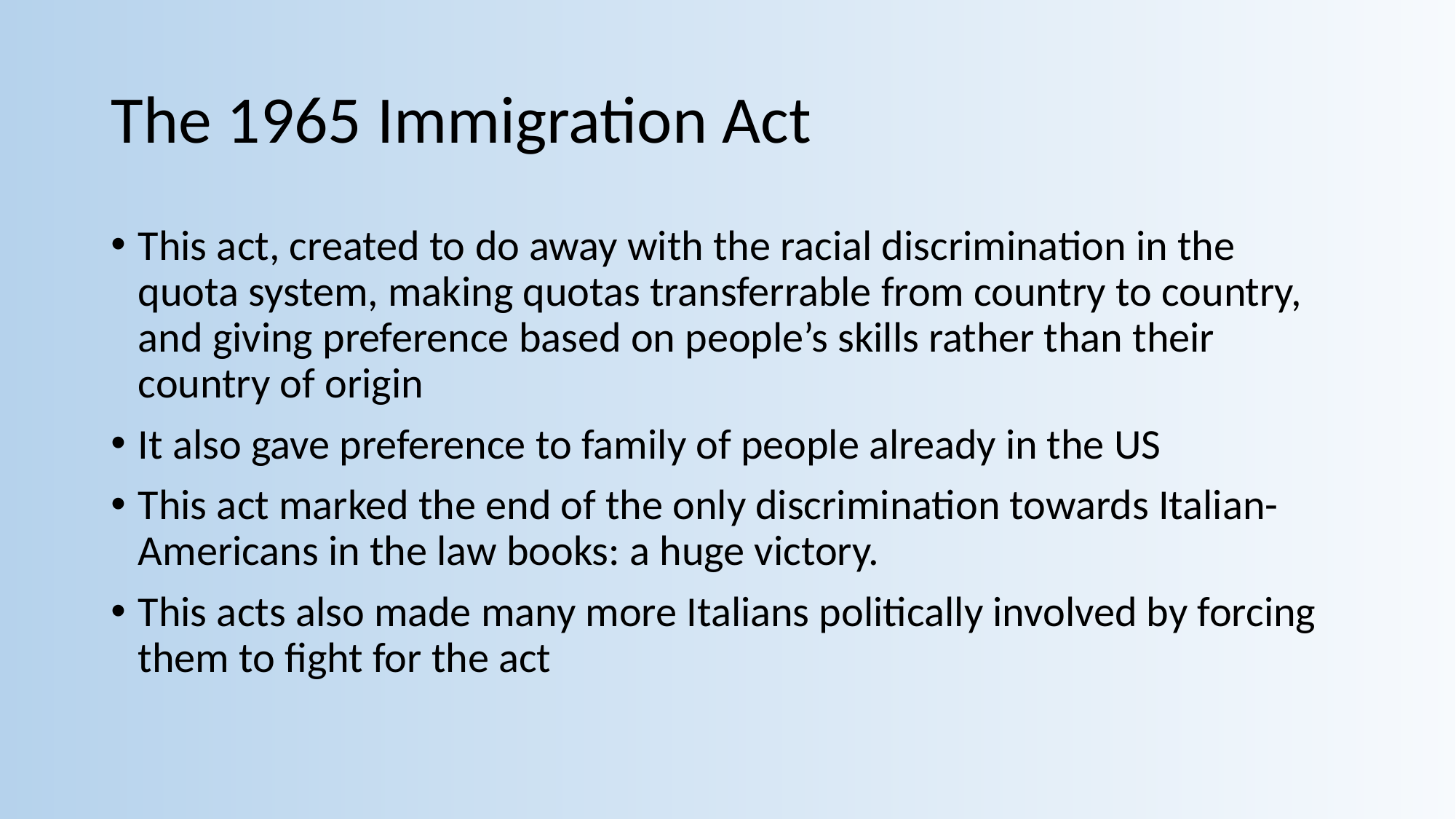

# The 1965 Immigration Act
This act, created to do away with the racial discrimination in the quota system, making quotas transferrable from country to country, and giving preference based on people’s skills rather than their country of origin
It also gave preference to family of people already in the US
This act marked the end of the only discrimination towards Italian-Americans in the law books: a huge victory.
This acts also made many more Italians politically involved by forcing them to fight for the act